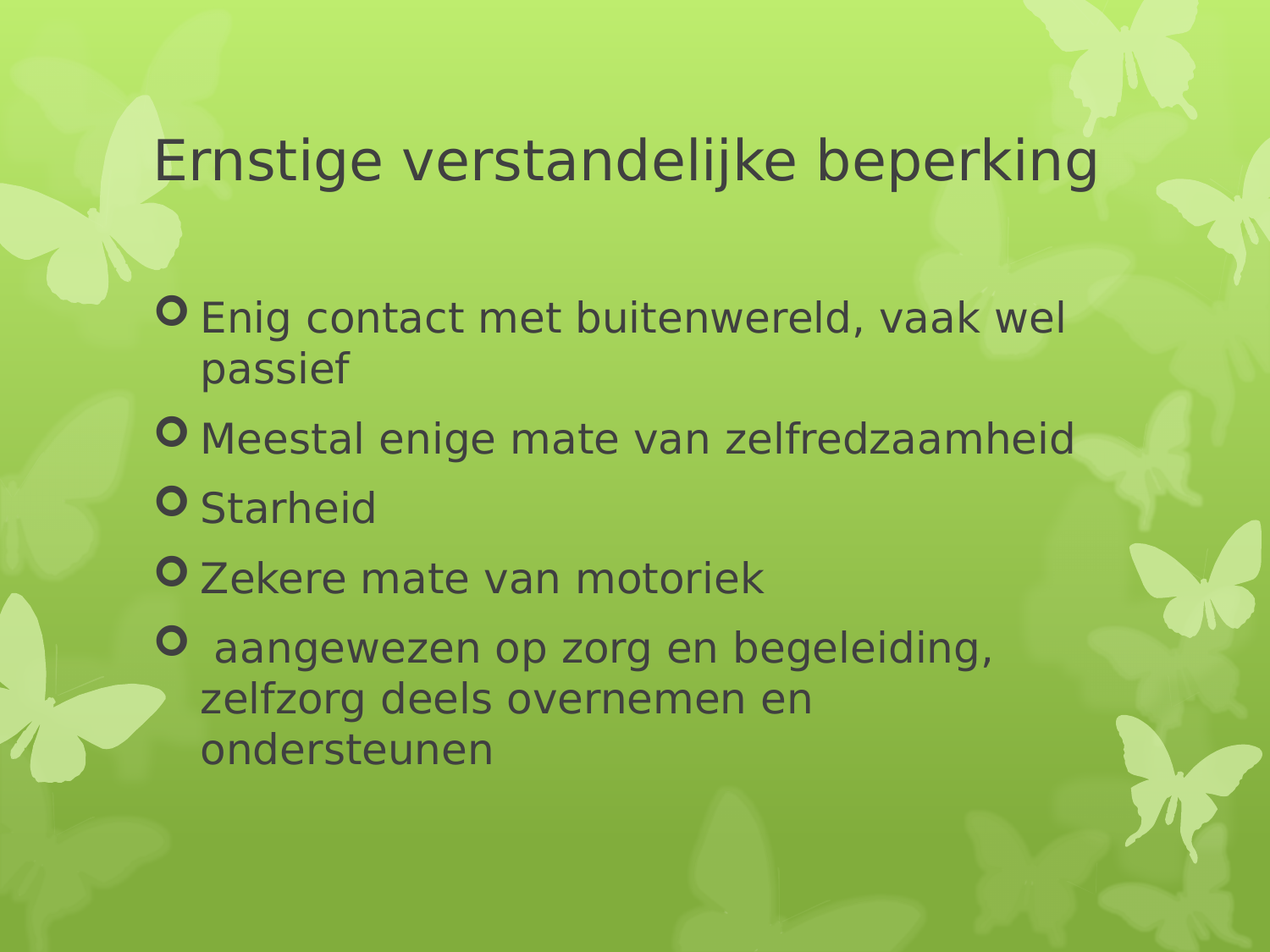

# Ernstige verstandelijke beperking
Enig contact met buitenwereld, vaak wel passief
Meestal enige mate van zelfredzaamheid
Starheid
Zekere mate van motoriek
 aangewezen op zorg en begeleiding, zelfzorg deels overnemen en ondersteunen